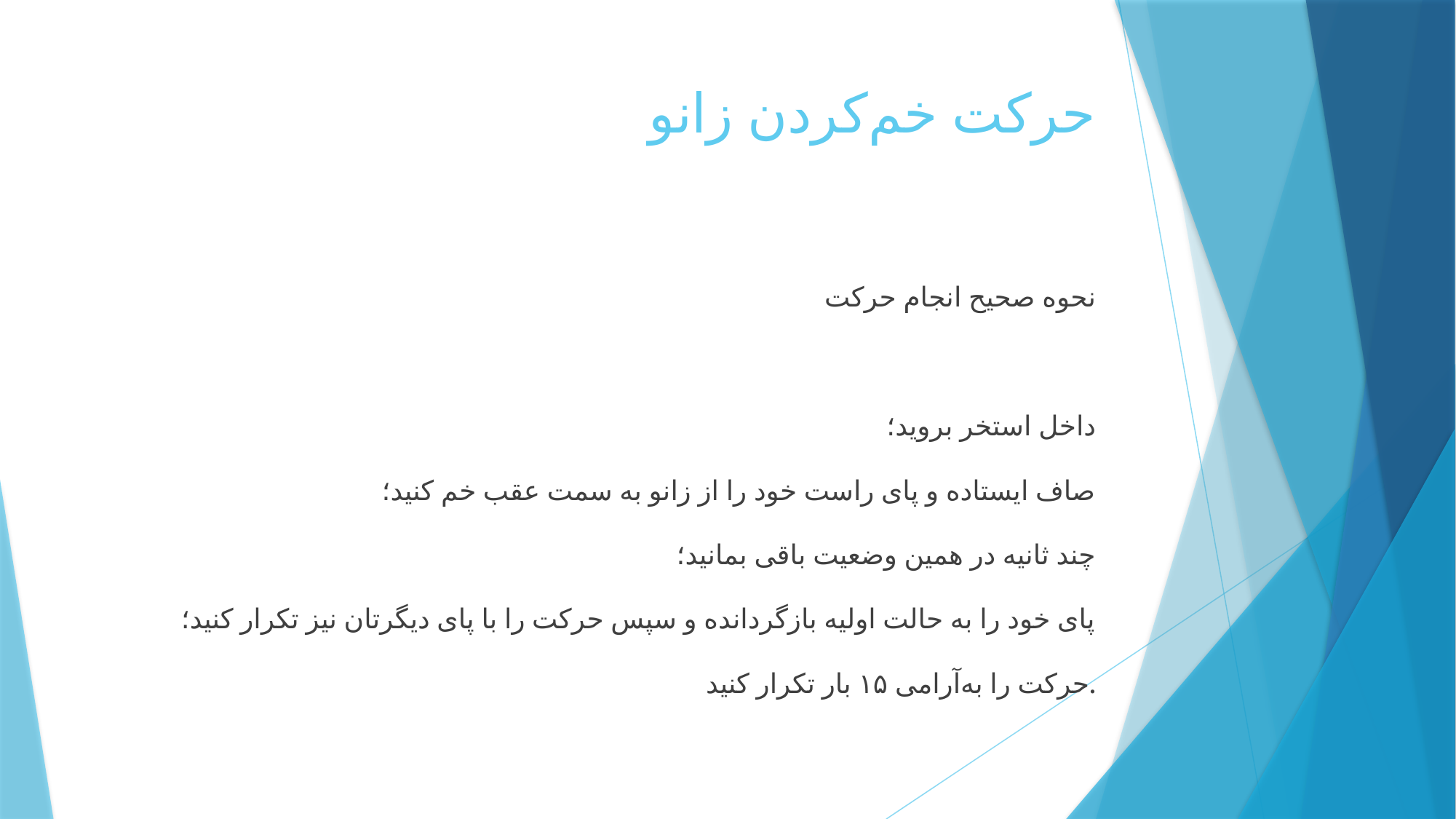

# حرکت خم‌کردن زانو
نحوه صحیح انجام حرکت

    داخل استخر بروید؛
    صاف ایستاده و پای راست خود را از زانو به سمت عقب خم کنید؛
    چند ثانیه در همین وضعیت باقی بمانید؛
    پای خود را به حالت اولیه بازگردانده و سپس حرکت را با پای دیگرتان نیز تکرار کنید؛
    حرکت را به‌آرامی ۱۵ بار تکرار کنید.